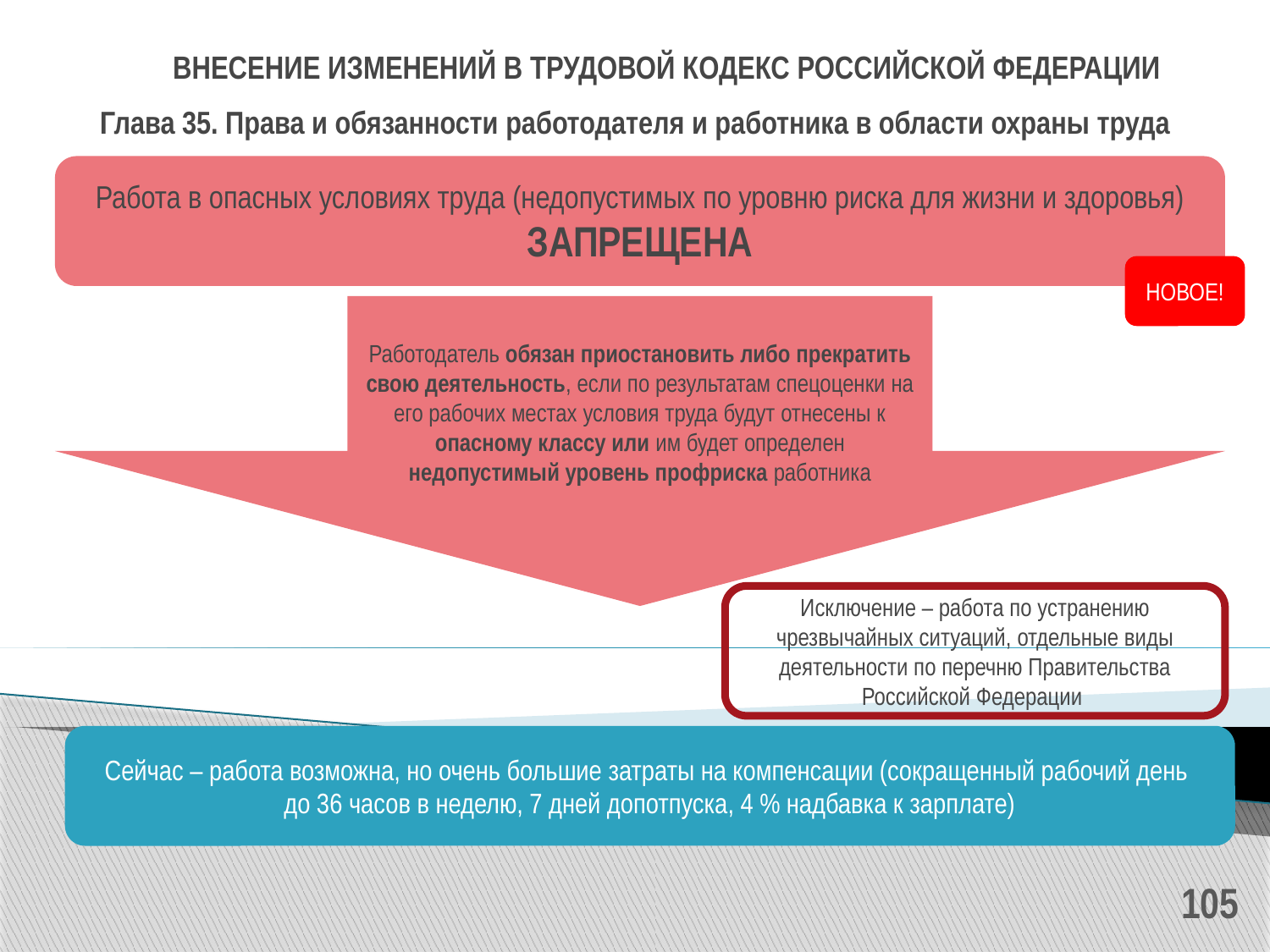

# ВНЕСЕНИЕ ИЗМЕНЕНИЙ В ТРУДОВОЙ КОДЕКС РОССИЙСКОЙ ФЕДЕРАЦИИ
Глава 35. Права и обязанности работодателя и работника в области охраны труда
Работа в опасных условиях труда (недопустимых по уровню риска для жизни и здоровья) ЗАПРЕЩЕНА
НОВОЕ!
Работодатель обязан приостановить либо прекратить свою деятельность, если по результатам спецоценки на его рабочих местах условия труда будут отнесены к опасному классу или им будет определен недопустимый уровень профриска работника
Исключение – работа по устранению чрезвычайных ситуаций, отдельные виды деятельности по перечню Правительства Российской Федерации
Сейчас – работа возможна, но очень большие затраты на компенсации (сокращенный рабочий день
до 36 часов в неделю, 7 дней допотпуска, 4 % надбавка к зарплате)
105